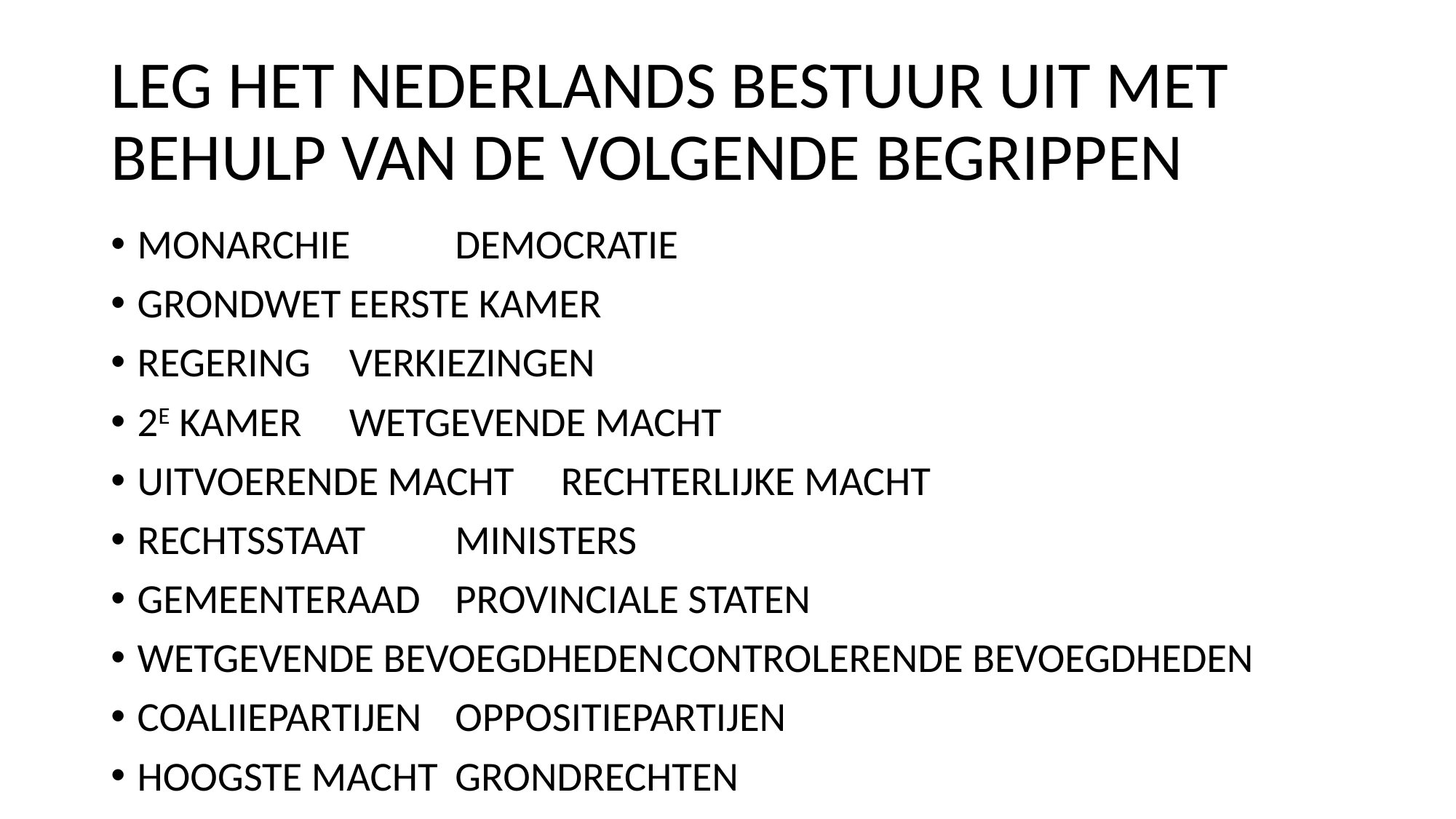

# LEG HET NEDERLANDS BESTUUR UIT MET BEHULP VAN DE VOLGENDE BEGRIPPEN
MONARCHIE 				DEMOCRATIE
GRONDWET				EERSTE KAMER
REGERING					VERKIEZINGEN
2E KAMER					WETGEVENDE MACHT
UITVOERENDE MACHT			RECHTERLIJKE MACHT
RECHTSSTAAT				MINISTERS
GEMEENTERAAD				PROVINCIALE STATEN
WETGEVENDE BEVOEGDHEDEN	CONTROLERENDE BEVOEGDHEDEN
COALIIEPARTIJEN				OPPOSITIEPARTIJEN
HOOGSTE MACHT			GRONDRECHTEN